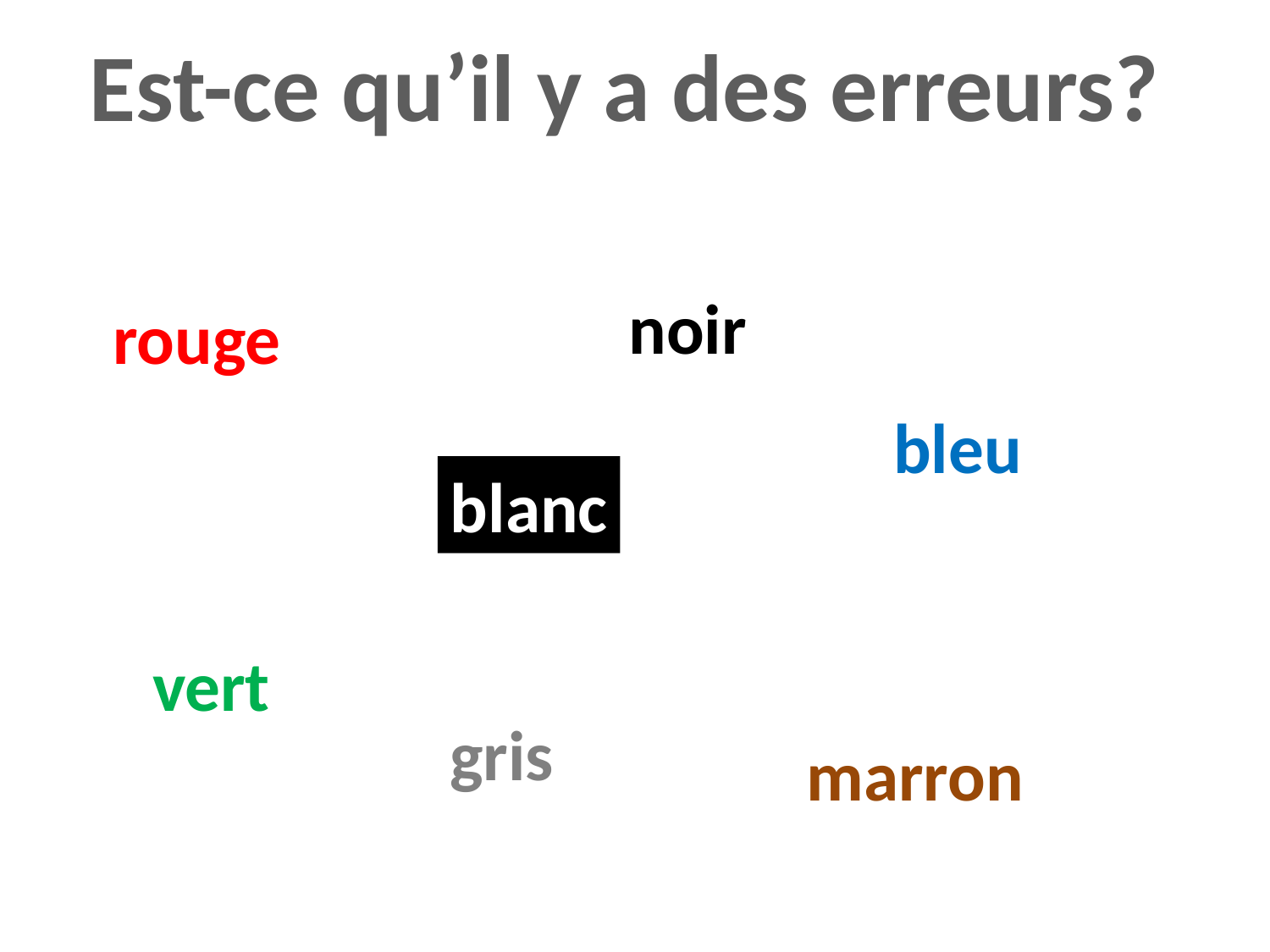

Est-ce qu’il y a des erreurs?
noir
rouge
bleu
blanc
vert
gris
marron